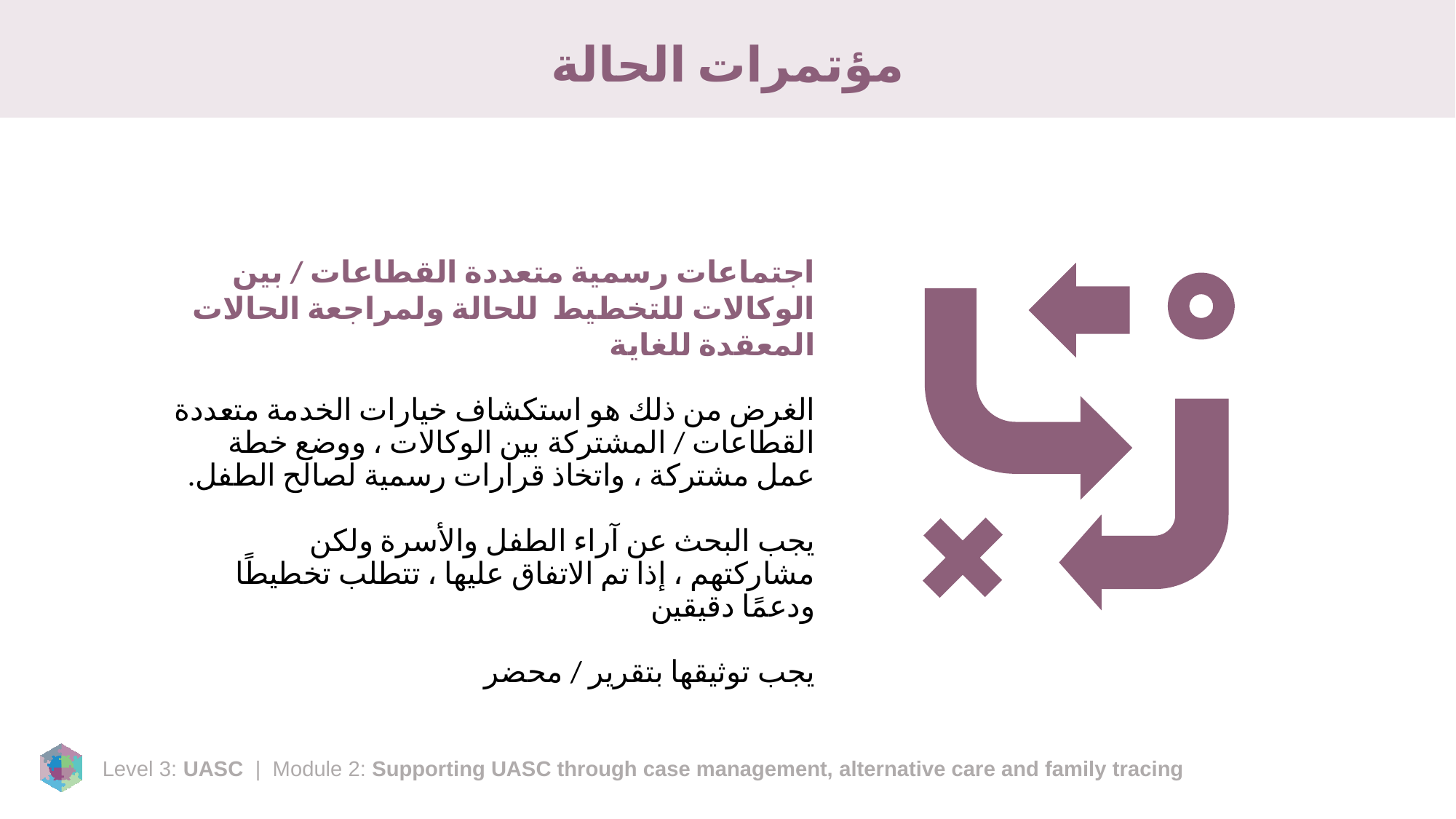

# مؤتمرات الحالة
اجتماعات رسمية متعددة القطاعات / بين الوكالات للتخطيط  للحالة ولمراجعة الحالات المعقدة للغاية

الغرض من ذلك هو استكشاف خيارات الخدمة متعددة القطاعات / المشتركة بين الوكالات ، ووضع خطة عمل مشتركة ، واتخاذ قرارات رسمية لصالح الطفل.

يجب البحث عن آراء الطفل والأسرة ولكن مشاركتهم ، إذا تم الاتفاق عليها ، تتطلب تخطيطًا ودعمًا دقيقين

يجب توثيقها بتقرير / محضر